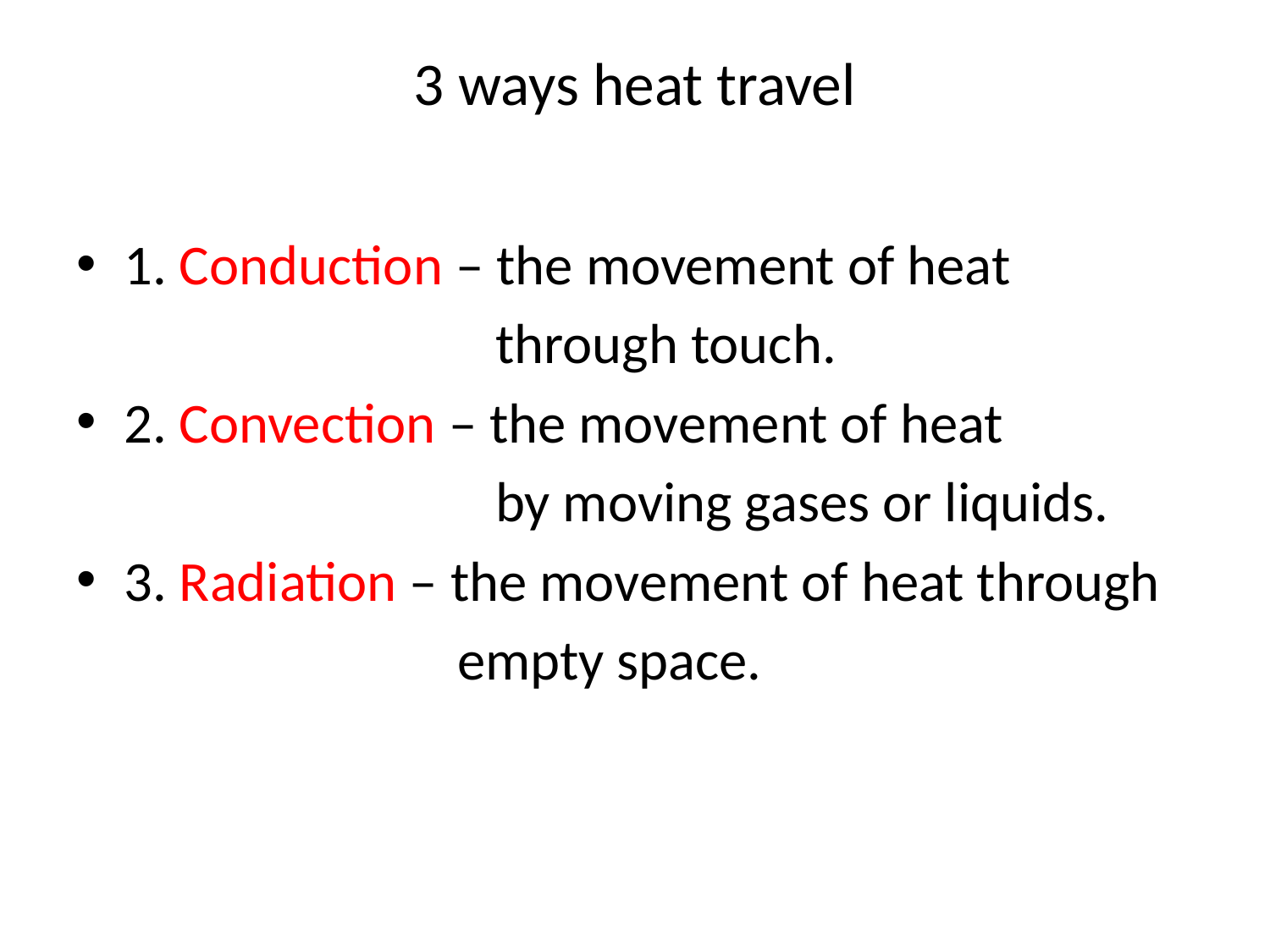

# 3 ways heat travel
1. Conduction – the movement of heat
                                 through touch.
2. Convection – the movement of heat
                                 by moving gases or liquids.
3. Radiation – the movement of heat through
                              empty space.